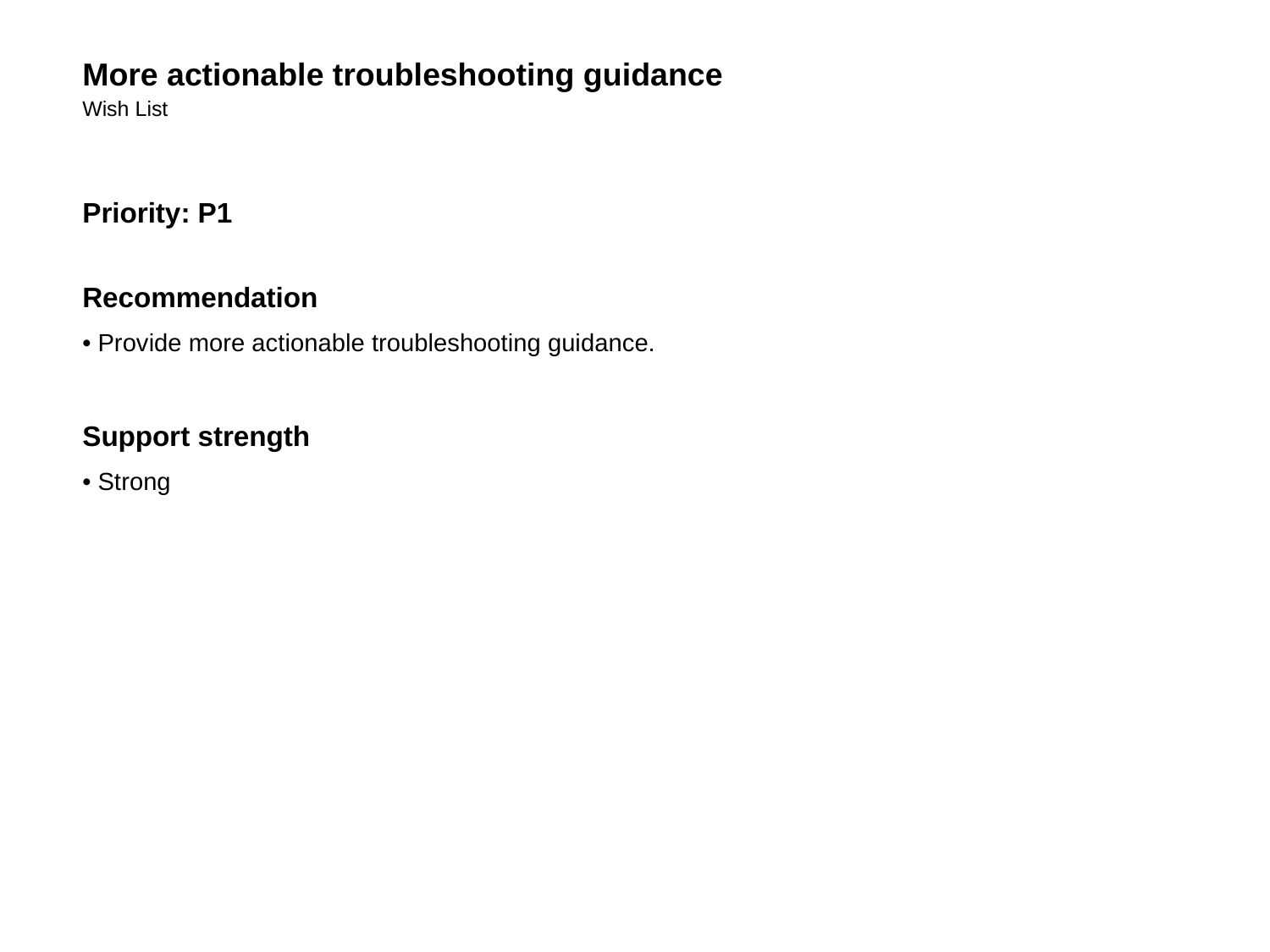

More actionable troubleshooting guidance
Wish List
Priority: P1

Recommendation
• Provide more actionable troubleshooting guidance.

Support strength
• Strong